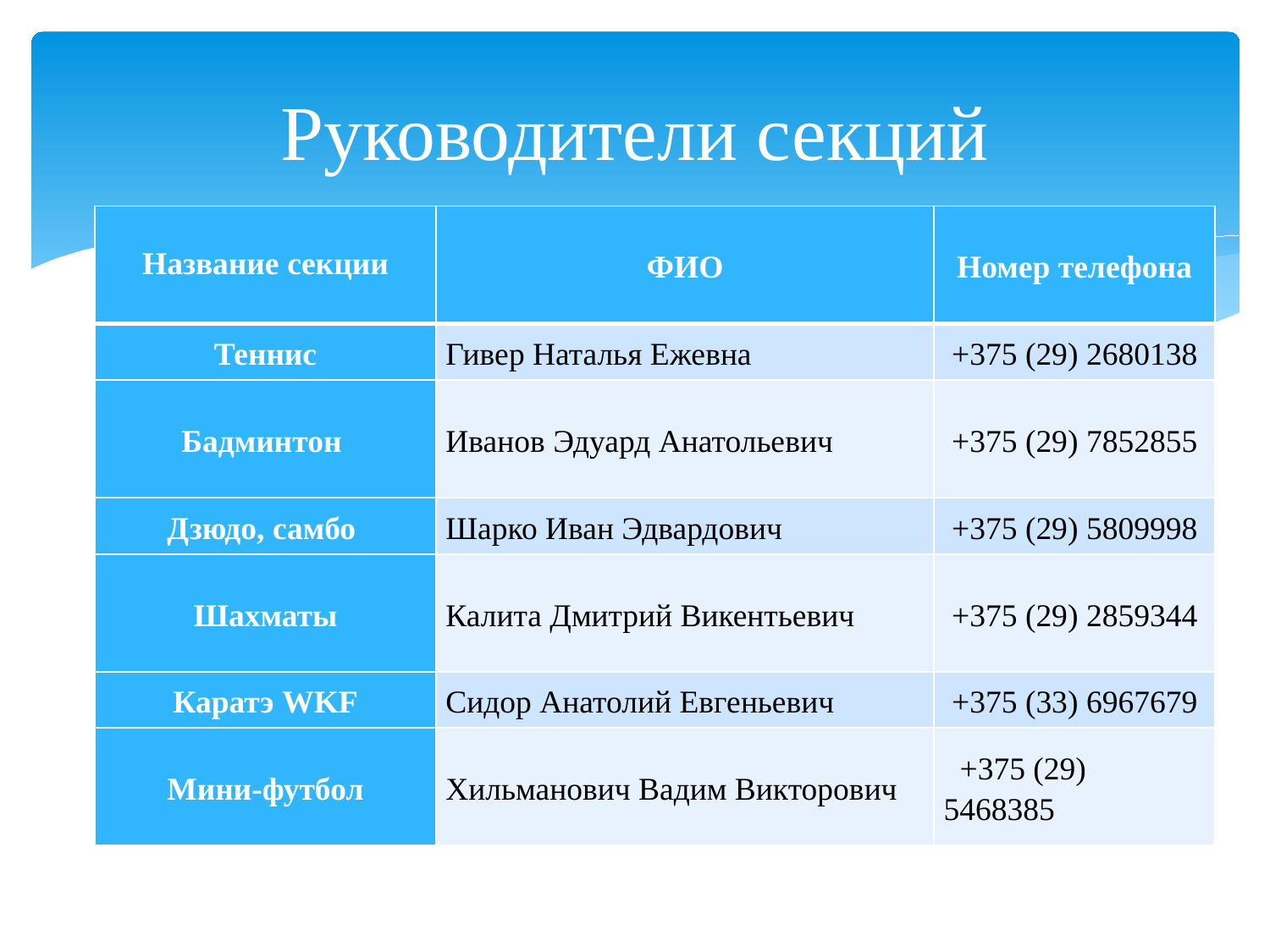

# Руководители секций
| Название секции | ФИО | Номер телефона |
| --- | --- | --- |
| Теннис | Гивер Наталья Ежевна | +375 (29) 2680138 |
| Бадминтон | Иванов Эдуард Анатольевич | +375 (29) 7852855 |
| Дзюдо, самбо | Шарко Иван Эдвардович | +375 (29) 5809998 |
| Шахматы | Калита Дмитрий Викентьевич | +375 (29) 2859344 |
| Каратэ WKF | Сидор Анатолий Евгеньевич | +375 (33) 6967679 |
| Мини-футбол | Хильманович Вадим Викторович | +375 (29) 5468385 |